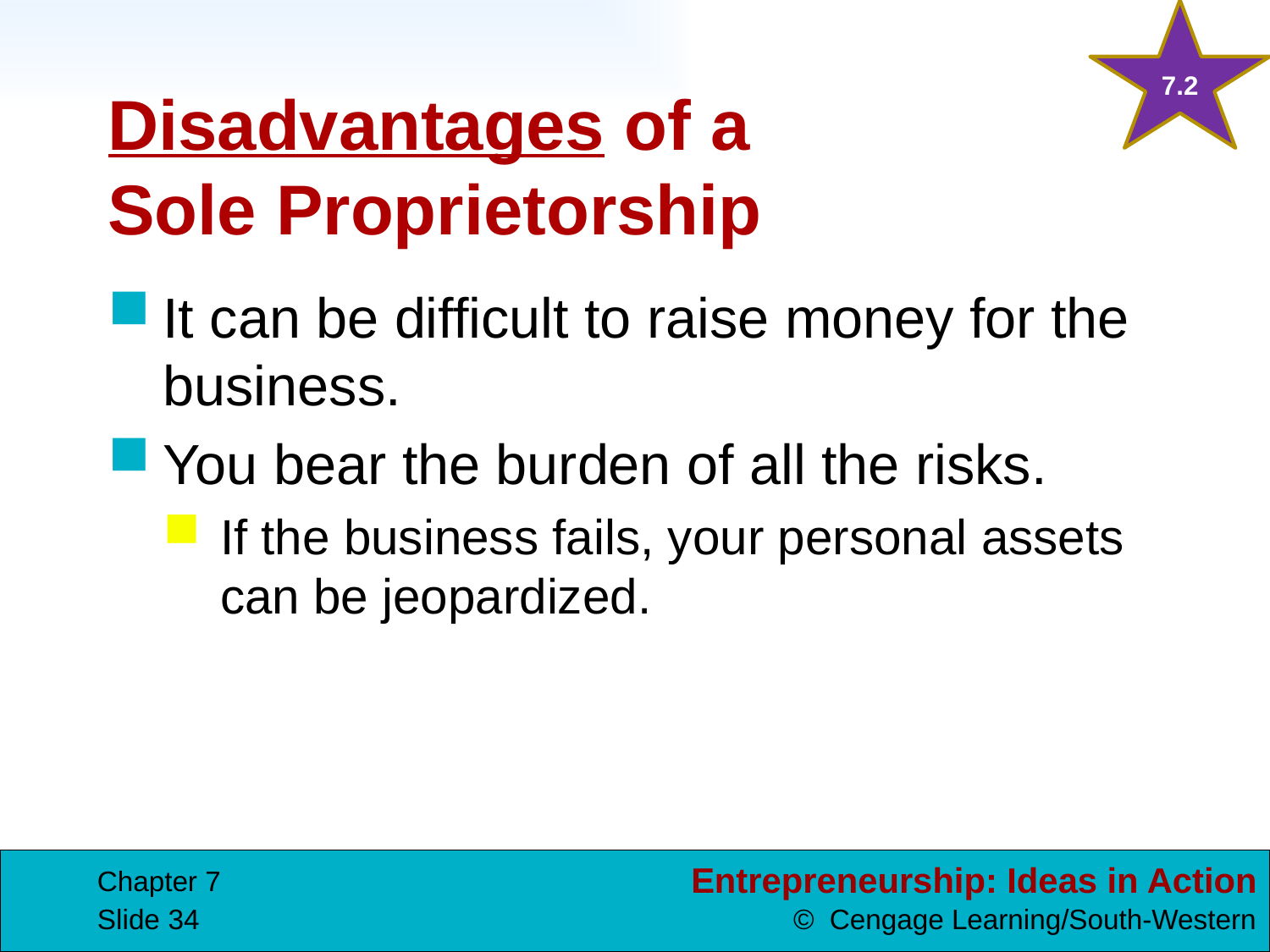

7.2
# Disadvantages of a Sole Proprietorship
It can be difficult to raise money for the business.
You bear the burden of all the risks.
If the business fails, your personal assets can be jeopardized.
Chapter 7
Slide 34